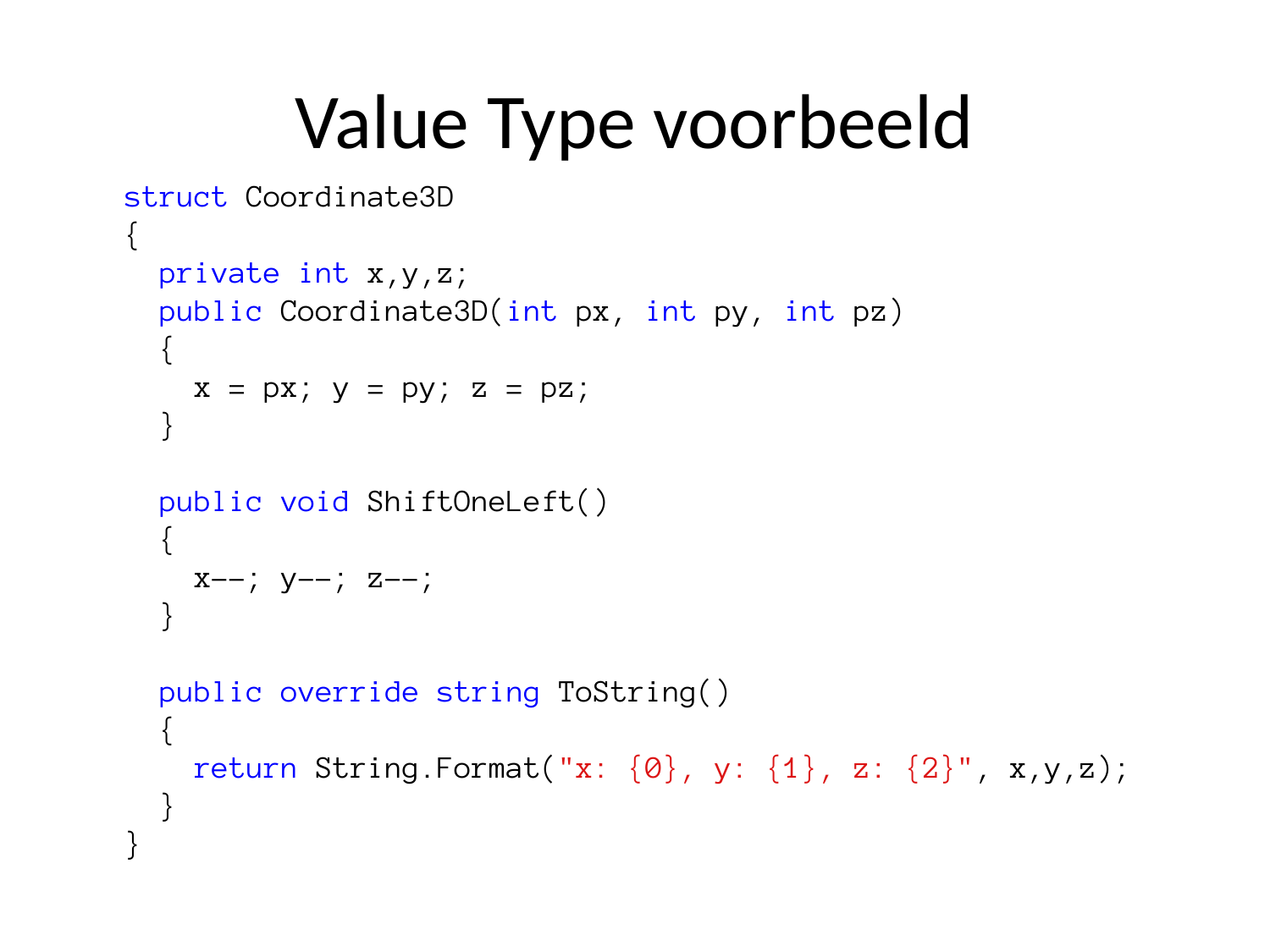

# Value Type voorbeeld
struct Coordinate3D
{
  private int x,y,z;
  public Coordinate3D(int px, int py, int pz)
  {
    x = px; y = py; z = pz;
  }

  public void ShiftOneLeft()
  {
    x--; y--; z--;
  }

  public override string ToString()
  {
    return String.Format("x: {0}, y: {1}, z: {2}", x,y,z);
  }
}